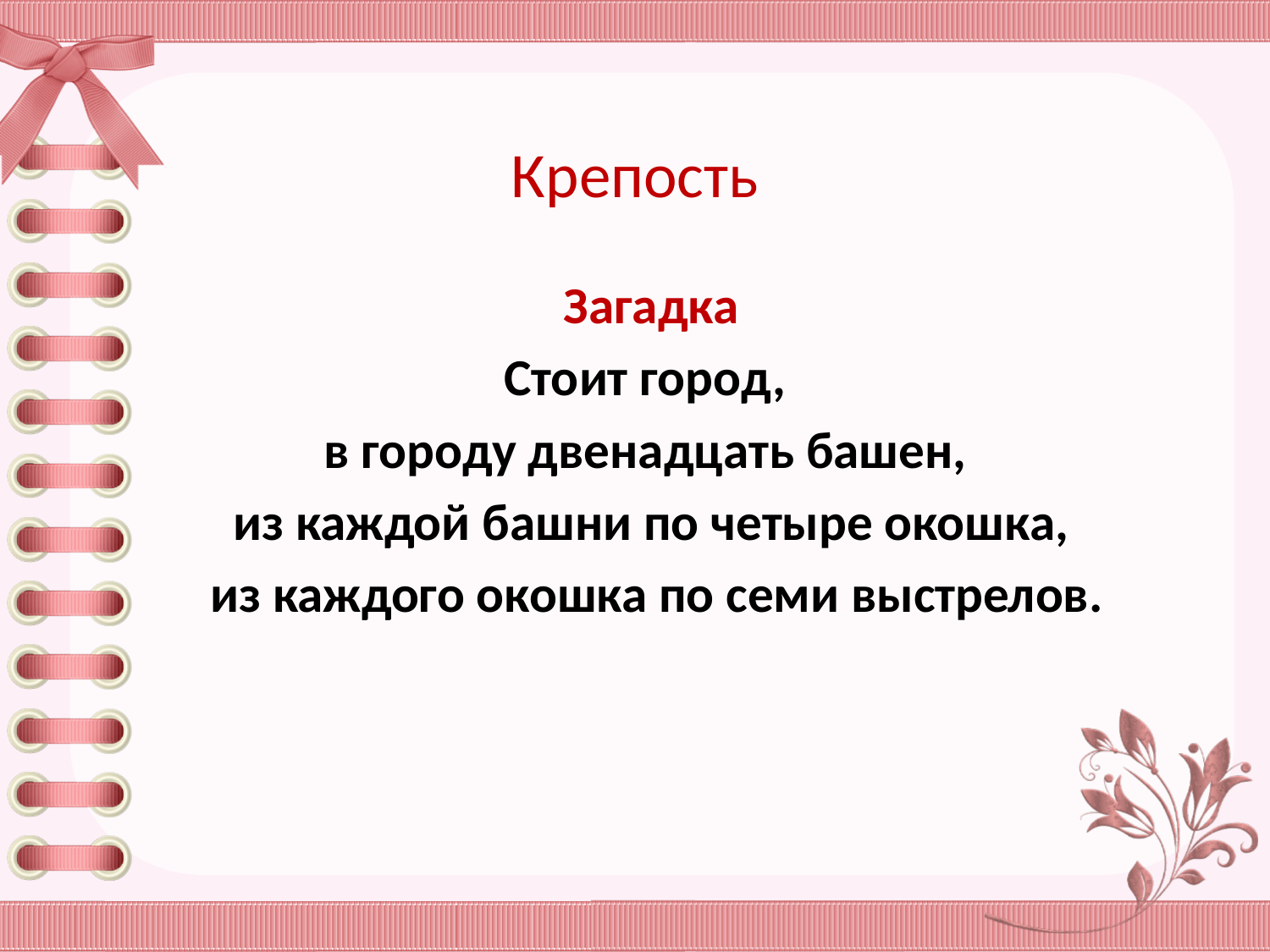

# Крепость
Загадка
Стоит город,
в городу двенадцать башен,
из каждой башни по четыре окошка,
 из каждого окошка по семи выстрелов.